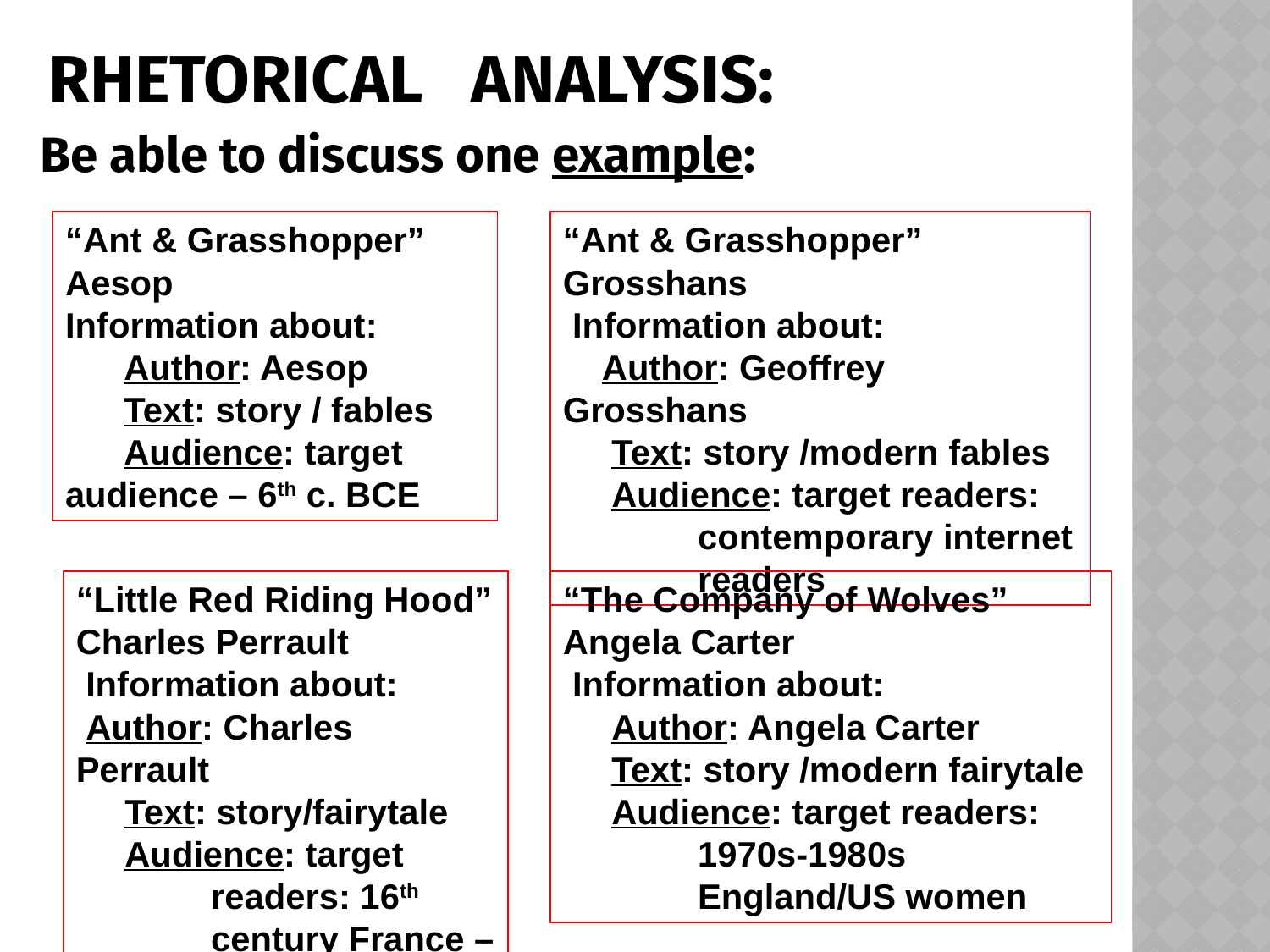

# Rhetorical   analysis:
Be able to discuss one example:

“Ant & Grasshopper” Aesop
Information about:
      Author: Aesop
      Text: story / fables
      Audience: target audience – 6th c. BCE
“Ant & Grasshopper” Grosshans
 Information about:
    Author: Geoffrey Grosshans
     Text: story /modern fables
     Audience: target readers: contemporary internet readers
“Little Red Riding Hood” Charles Perrault
 Information about:
 Author: Charles Perrault
     Text: story/fairytale
     Audience: target readers: 16th century France – nobility (rich)
“The Company of Wolves” Angela Carter
 Information about:
     Author: Angela Carter
     Text: story /modern fairytale
     Audience: target readers: 1970s-1980s England/US women